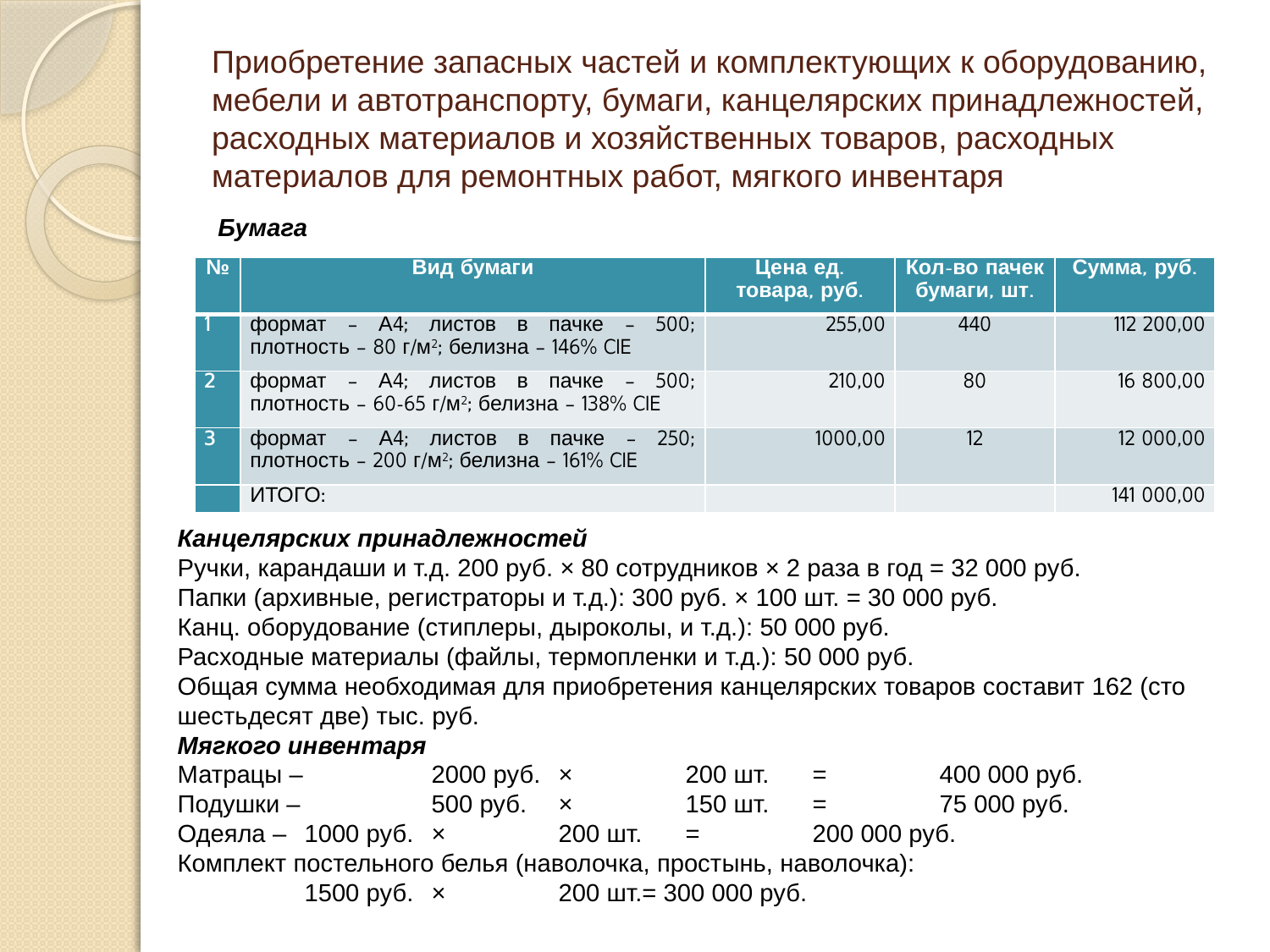

# Приобретение запасных частей и комплектующих к оборудованию, мебели и автотранспорту, бумаги, канцелярских принадлежностей, расходных материалов и хозяйственных товаров, расходных материалов для ремонтных работ, мягкого инвентаря
Бумага
| № | Вид бумаги | Цена ед. товара, руб. | Кол-во пачек бумаги, шт. | Сумма, руб. |
| --- | --- | --- | --- | --- |
| 1 | формат – А4; листов в пачке – 500; плотность – 80 г/м2; белизна – 146% CIE | 255,00 | 440 | 112 200,00 |
| 2 | формат – А4; листов в пачке – 500; плотность – 60-65 г/м2; белизна – 138% CIE | 210,00 | 80 | 16 800,00 |
| 3 | формат – А4; листов в пачке – 250; плотность – 200 г/м2; белизна – 161% CIE | 1000,00 | 12 | 12 000,00 |
|  | ИТОГО: |  |  | 141 000,00 |
Канцелярских принадлежностей
Ручки, карандаши и т.д. 200 руб. × 80 сотрудников × 2 раза в год = 32 000 руб.
Папки (архивные, регистраторы и т.д.): 300 руб. × 100 шт. = 30 000 руб.
Канц. оборудование (стиплеры, дыроколы, и т.д.): 50 000 руб.
Расходные материалы (файлы, термопленки и т.д.): 50 000 руб.
Общая сумма необходимая для приобретения канцелярских товаров составит 162 (сто шестьдесят две) тыс. руб.
Мягкого инвентаря
Матрацы – 	2000 руб.	×	200 шт.	=	400 000 руб.
Подушки – 	500 руб. 	×	150 шт.	=	75 000 руб.
Одеяла – 	1000 руб.	×	200 шт.	=	200 000 руб.
Комплект постельного белья (наволочка, простынь, наволочка):
	1500 руб.	×	200 шт.= 300 000 руб.